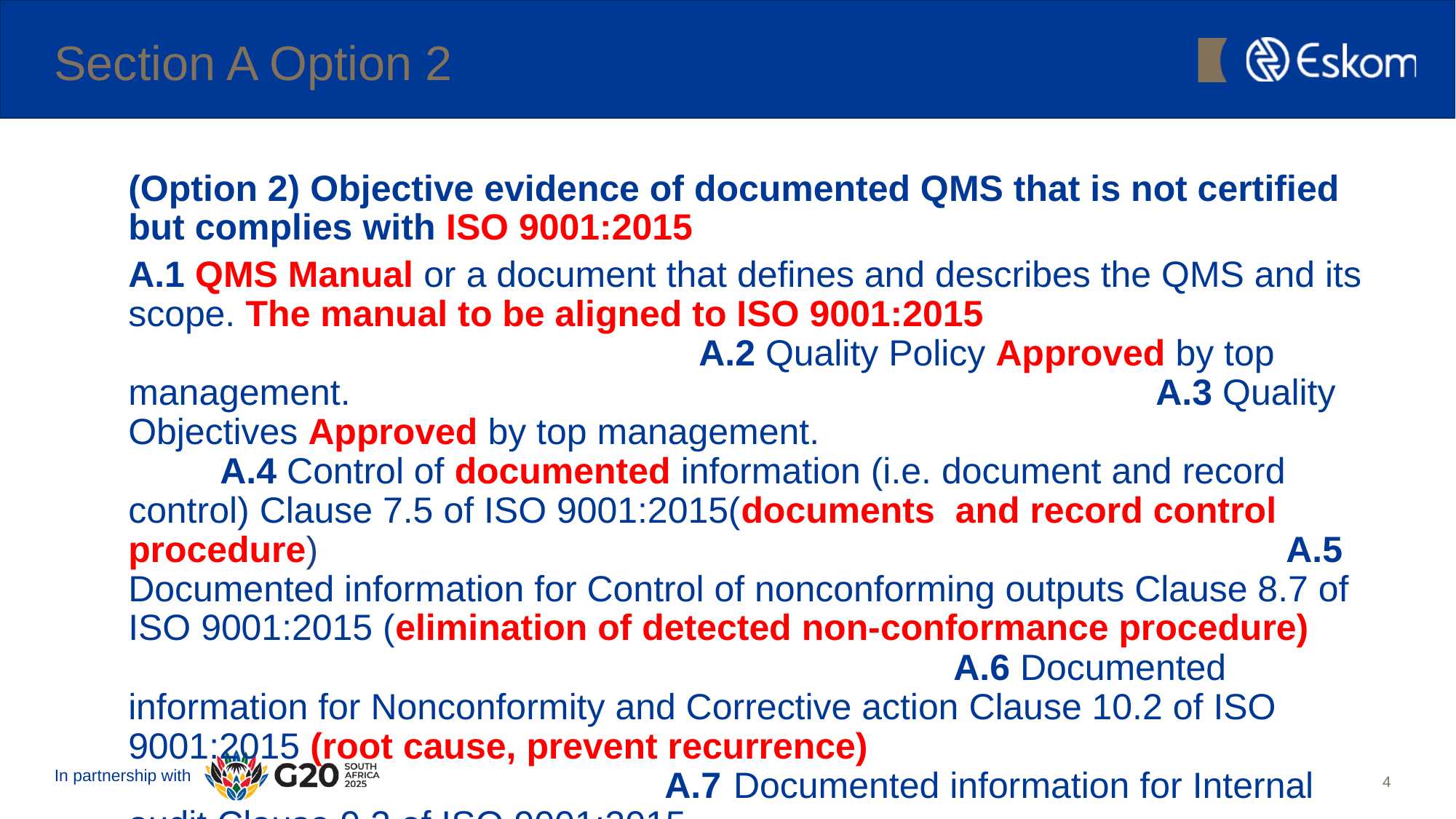

4
# Section A Option 2

(Option 2) Objective evidence of documented QMS that is not certified but complies with ISO 9001:2015
A.1 QMS Manual or a document that defines and describes the QMS and its scope. The manual to be aligned to ISO 9001:2015	                                                                                              A.2 Quality Policy Approved by top management.		                                                          A.3 Quality Objectives Approved by top management.	                                                         A.4 Control of documented information (i.e. document and record control) Clause 7.5 of ISO 9001:2015(documents  and record control procedure)                                                                                               A.5 Documented information for Control of nonconforming outputs Clause 8.7 of ISO 9001:2015 (elimination of detected non-conformance procedure)                                                                                        A.6 Documented information for Nonconformity and Corrective action Clause 10.2 of ISO 9001:2015 (root cause, prevent recurrence)                                                                                                        A.7 Documented information for Internal audit Clause 9.2 of ISO 9001:2015